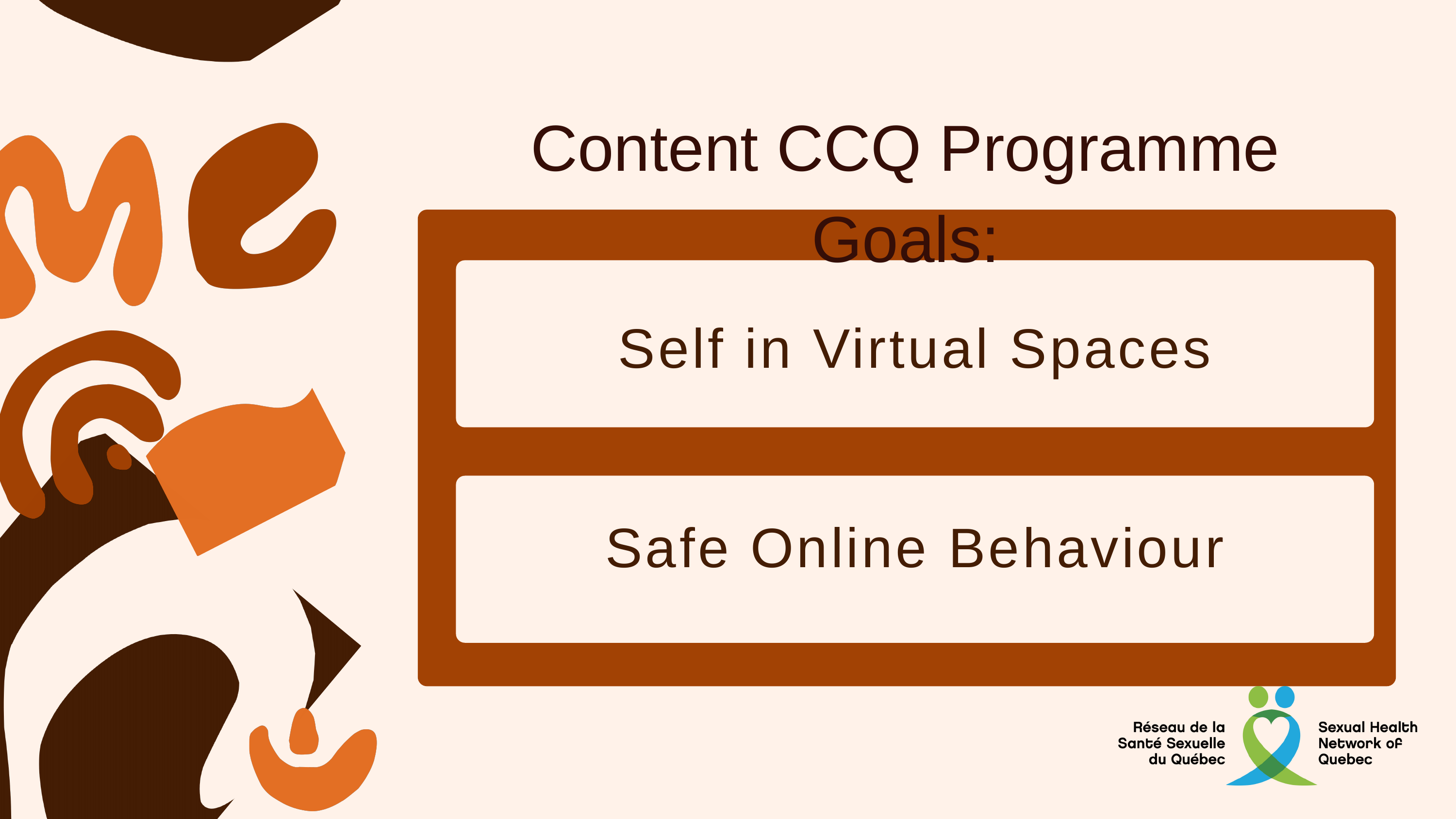

Content CCQ Programme Goals:

Self in Virtual Spaces

Safe Online Behaviour